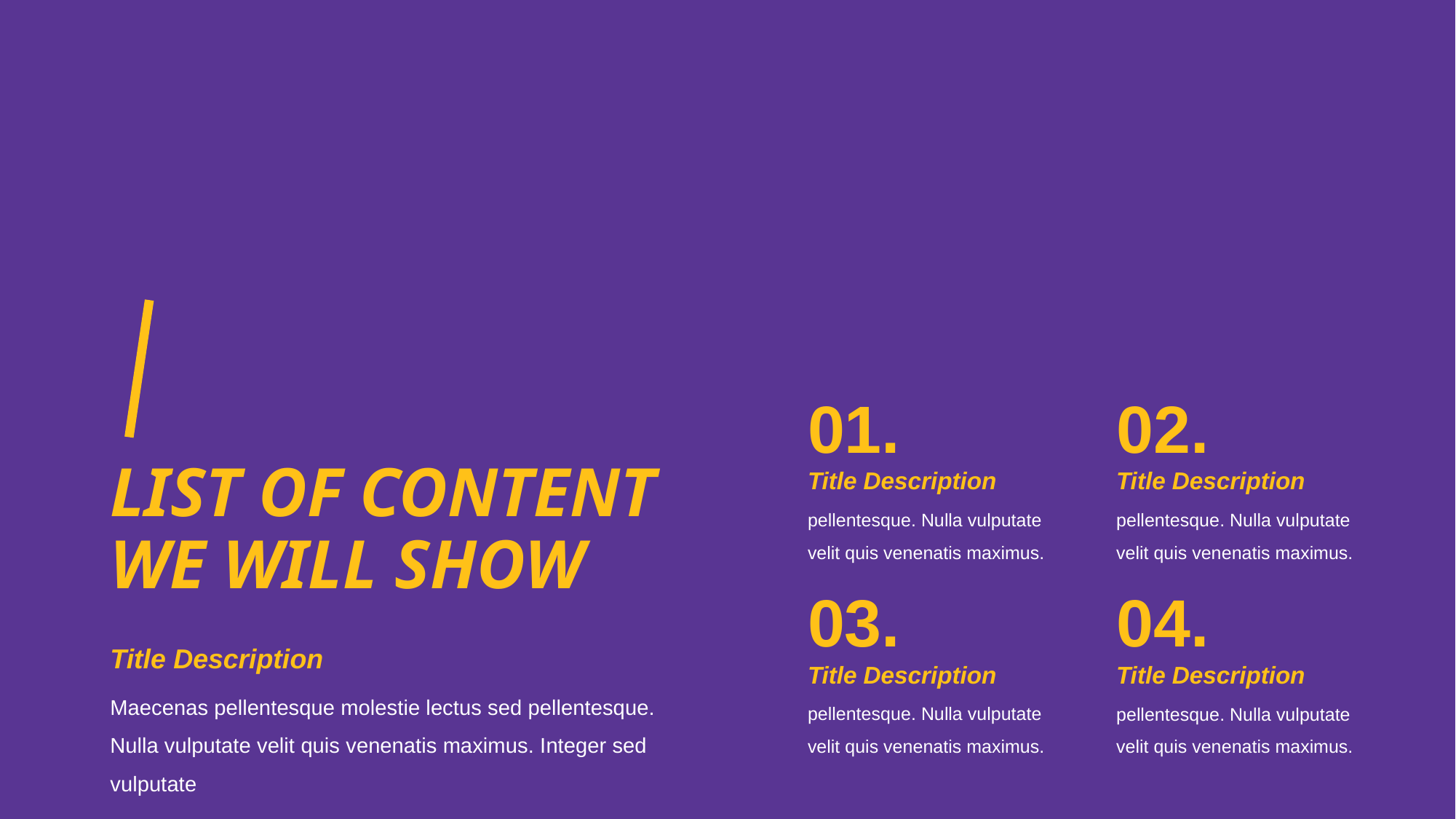

01.
02.
# LIST OF CONTENT WE WILL SHOW
Title Description
Title Description
pellentesque. Nulla vulputate velit quis venenatis maximus.
pellentesque. Nulla vulputate velit quis venenatis maximus.
03.
04.
Title Description
Title Description
Title Description
Maecenas pellentesque molestie lectus sed pellentesque. Nulla vulputate velit quis venenatis maximus. Integer sed vulputate
pellentesque. Nulla vulputate velit quis venenatis maximus.
pellentesque. Nulla vulputate velit quis venenatis maximus.